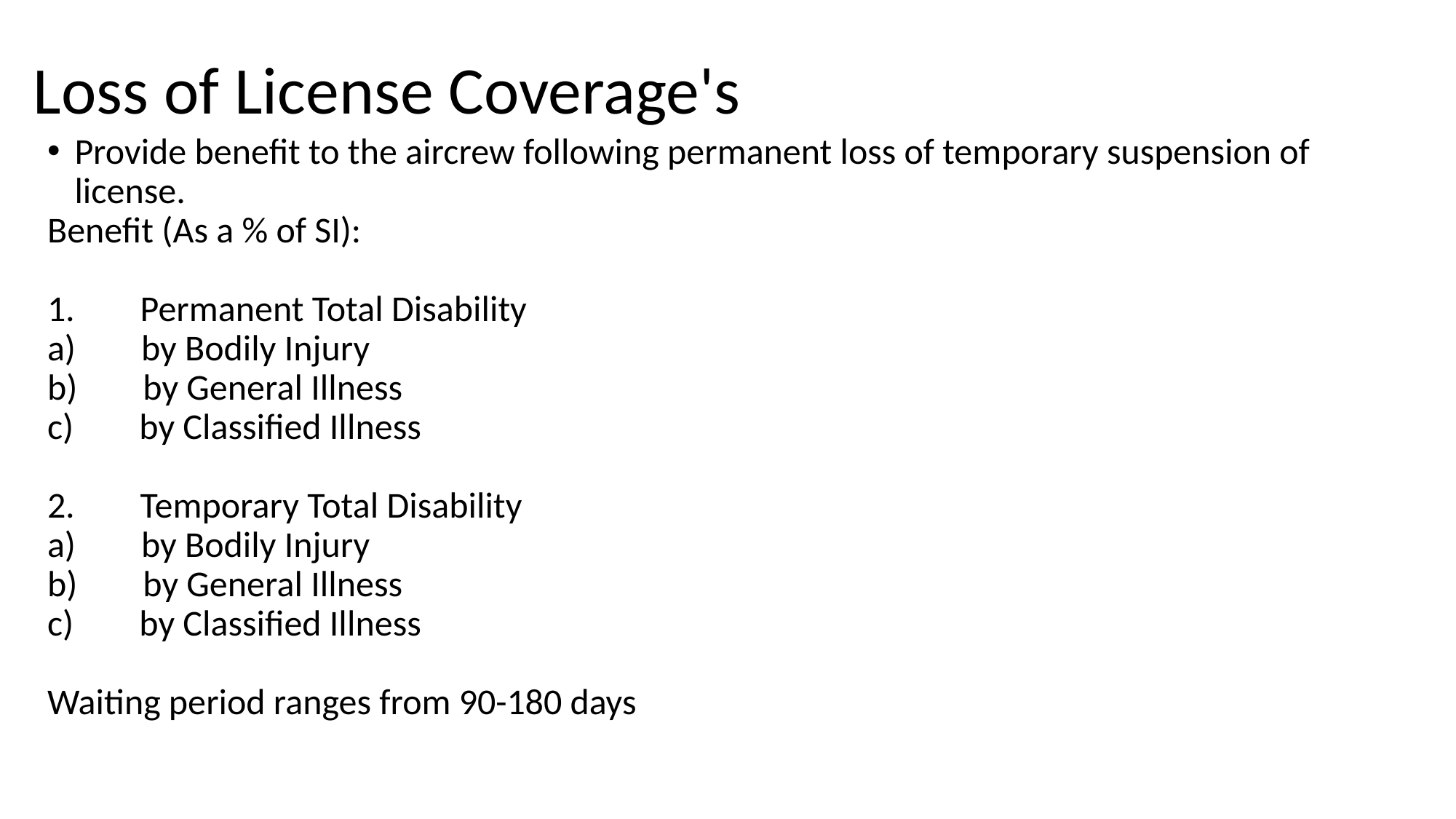

# Loss of License Coverage's
Provide benefit to the aircrew following permanent loss of temporary suspension of license.
Benefit (As a % of SI):

1.        Permanent Total Disability
a)        by Bodily Injury
b)        by General Illness
c)        by Classified Illness

2.        Temporary Total Disability
a)        by Bodily Injury
b)        by General Illness
c)        by Classified Illness

Waiting period ranges from 90-180 days